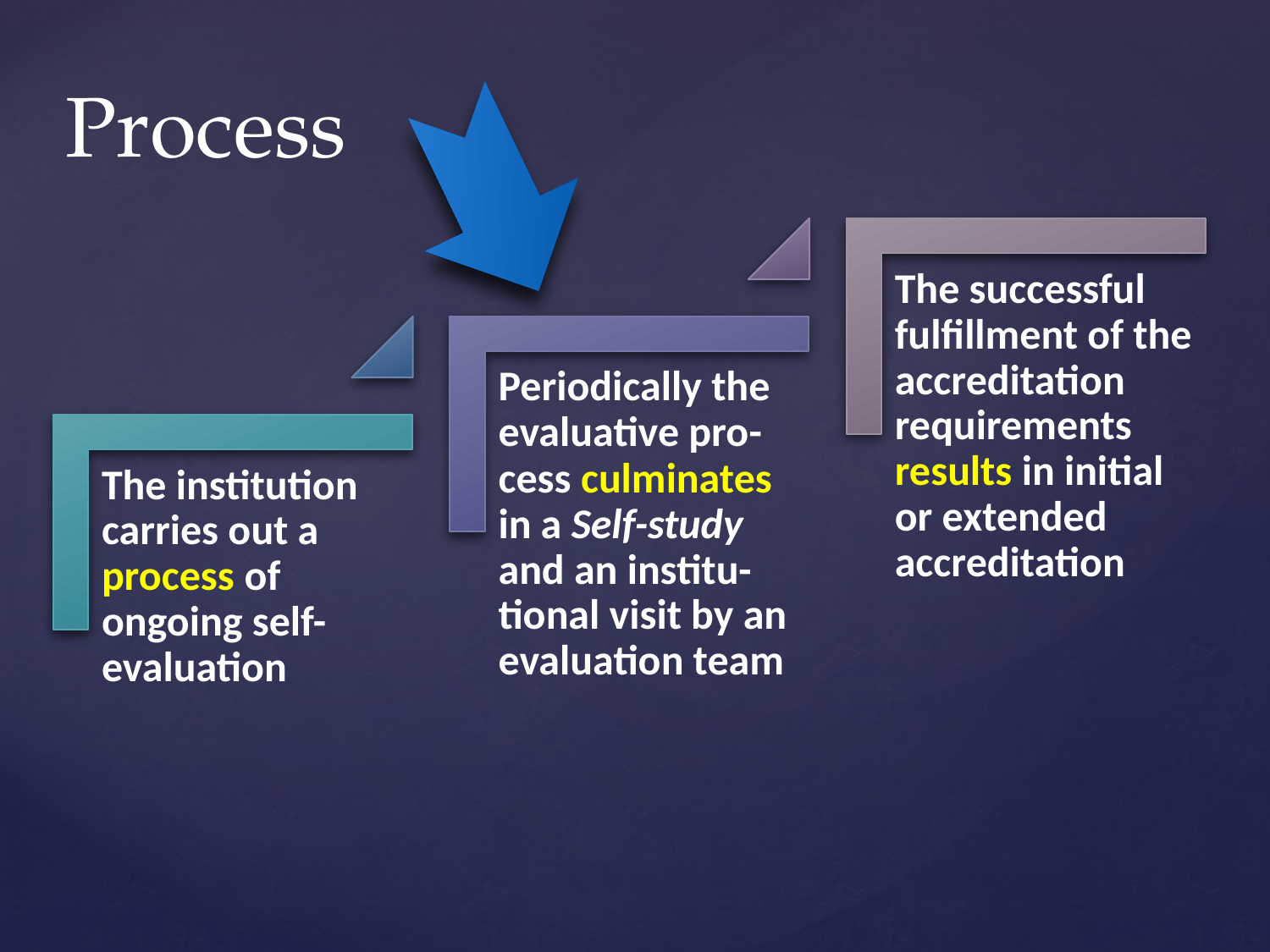

The institution carries out a process of ongoing self-evaluation
Periodically the evaluative pro-cess culminates in a Self-study and an institu-tional visit by an evaluation team
The successful fulfillment of the accreditation requirements results in initial or extended accreditation
# Process